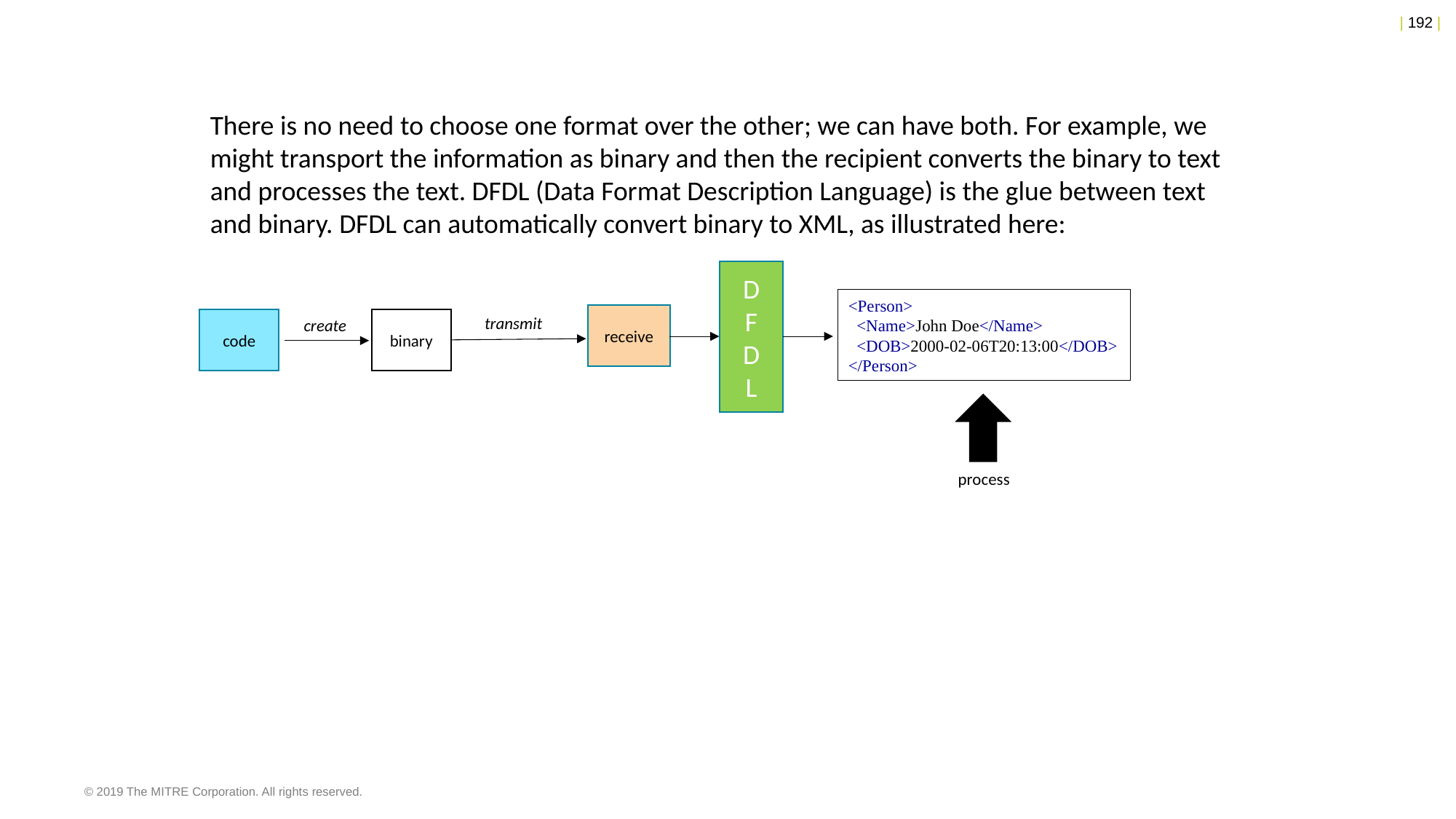

There is no need to choose one format over the other; we can have both. For example, we might transport the information as binary and then the recipient converts the binary to text and processes the text. DFDL (Data Format Description Language) is the glue between text and binary. DFDL can automatically convert binary to XML, as illustrated here:
D
F
D
L
<Person>
  <Name>John Doe</Name>
  <DOB>2000-02-06T20:13:00</DOB>
</Person>
receive
transmit
code
create
binary

process
© 2019 The MITRE Corporation. All rights reserved.